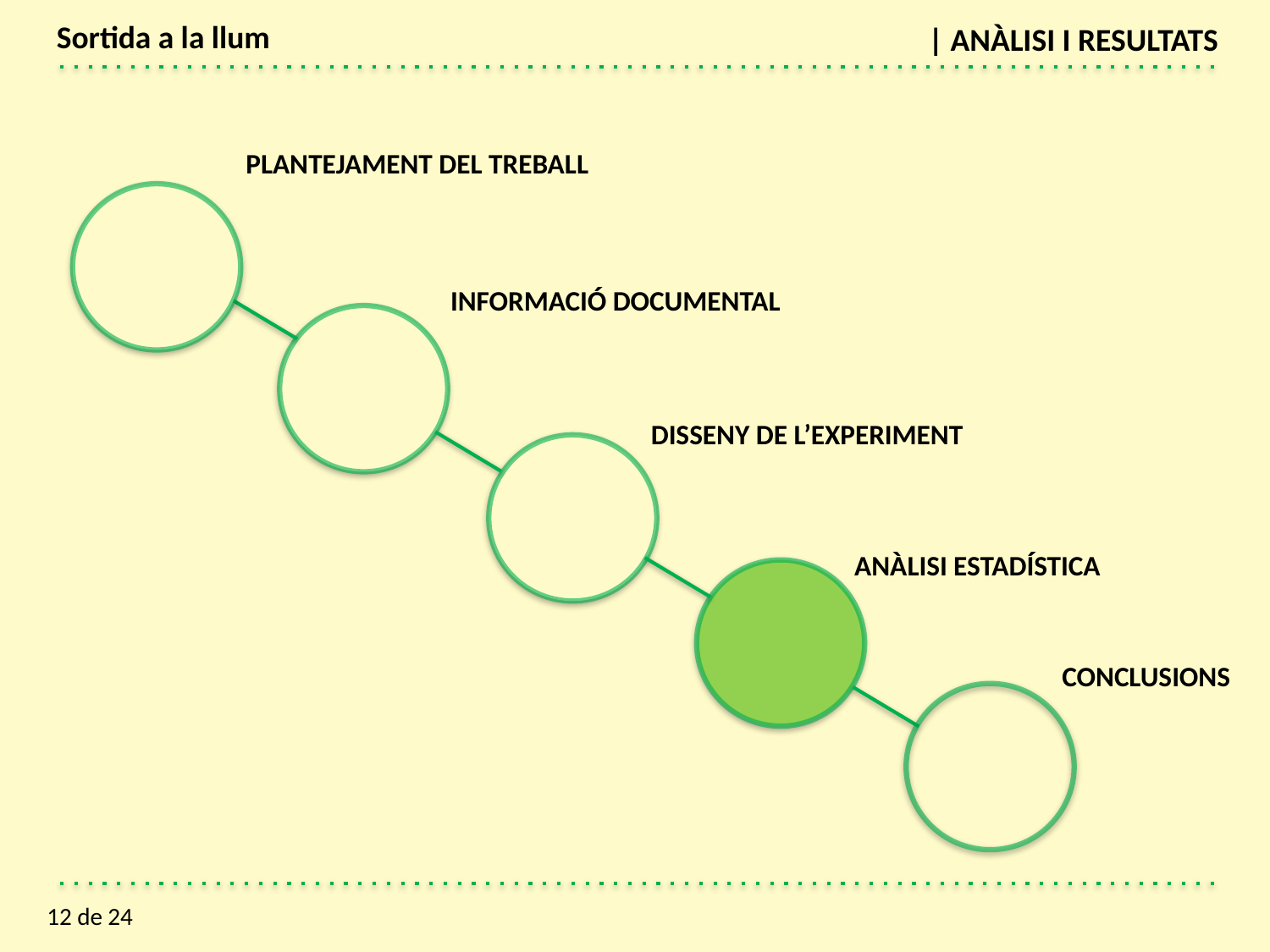

Sortida a la llum
| ANÀLISI I RESULTATS
PLANTEJAMENT DEL TREBALL

INFORMACIÓ DOCUMENTAL

DISSENY DE L’EXPERIMENT

ANÀLISI ESTADÍSTICA

CONCLUSIONS

12 de 24